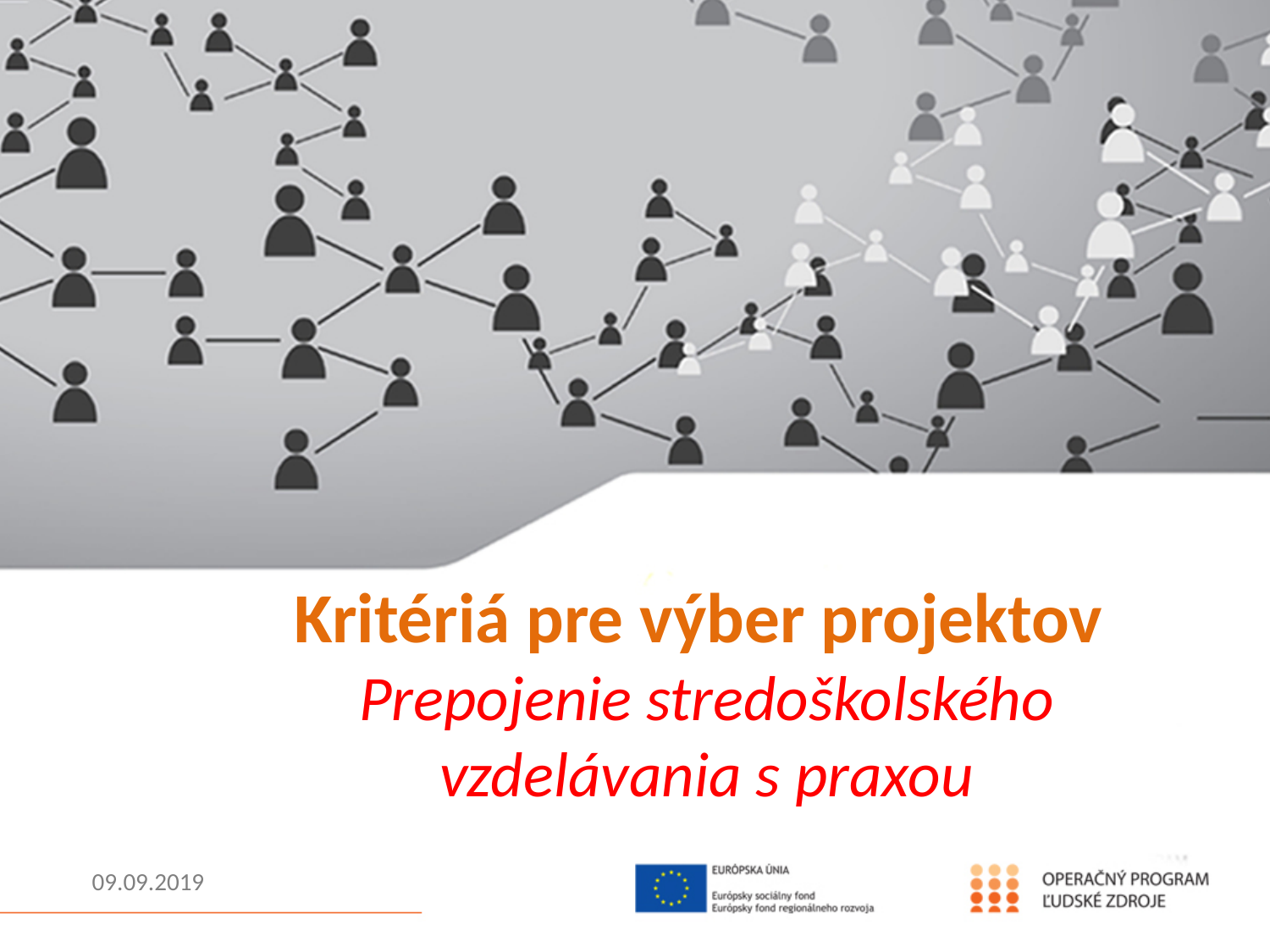

# Kritériá pre výber projektov Prepojenie stredoškolského vzdelávania s praxou

09.09.2019